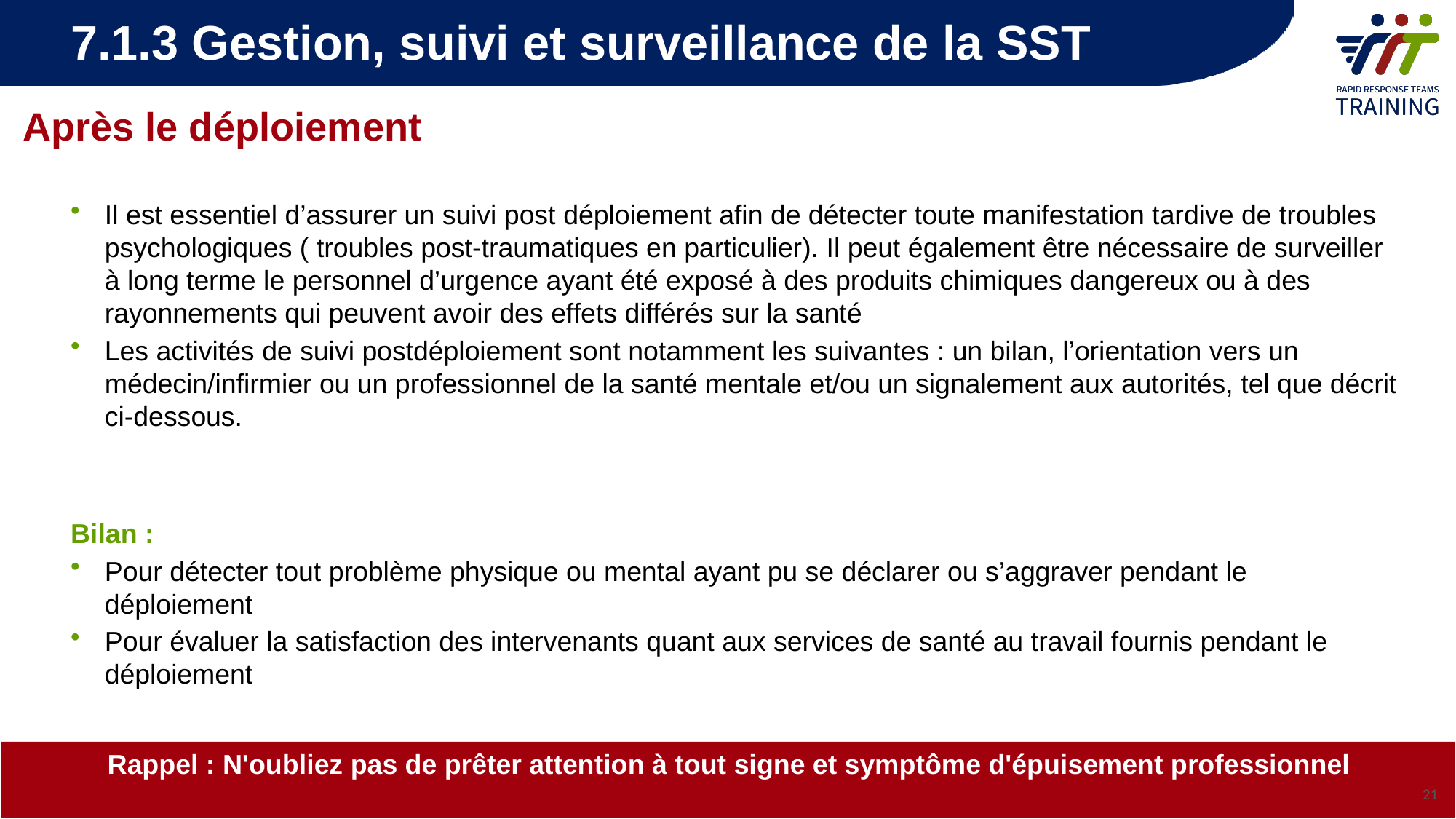

7.1.3 Gestion, suivi et surveillance de la SST
Après le déploiement
Il est essentiel d’assurer un suivi post déploiement afin de détecter toute manifestation tardive de troubles psychologiques ( troubles post-traumatiques en particulier). Il peut également être nécessaire de surveiller à long terme le personnel d’urgence ayant été exposé à des produits chimiques dangereux ou à des rayonnements qui peuvent avoir des effets différés sur la santé
Les activités de suivi postdéploiement sont notamment les suivantes : un bilan, l’orientation vers un médecin/infirmier ou un professionnel de la santé mentale et/ou un signalement aux autorités, tel que décrit ci-dessous.

Bilan :
Pour détecter tout problème physique ou mental ayant pu se déclarer ou s’aggraver pendant le déploiement
Pour évaluer la satisfaction des intervenants quant aux services de santé au travail fournis pendant le déploiement

Rappel : N'oubliez pas de prêter attention à tout signe et symptôme d'épuisement professionnel

21